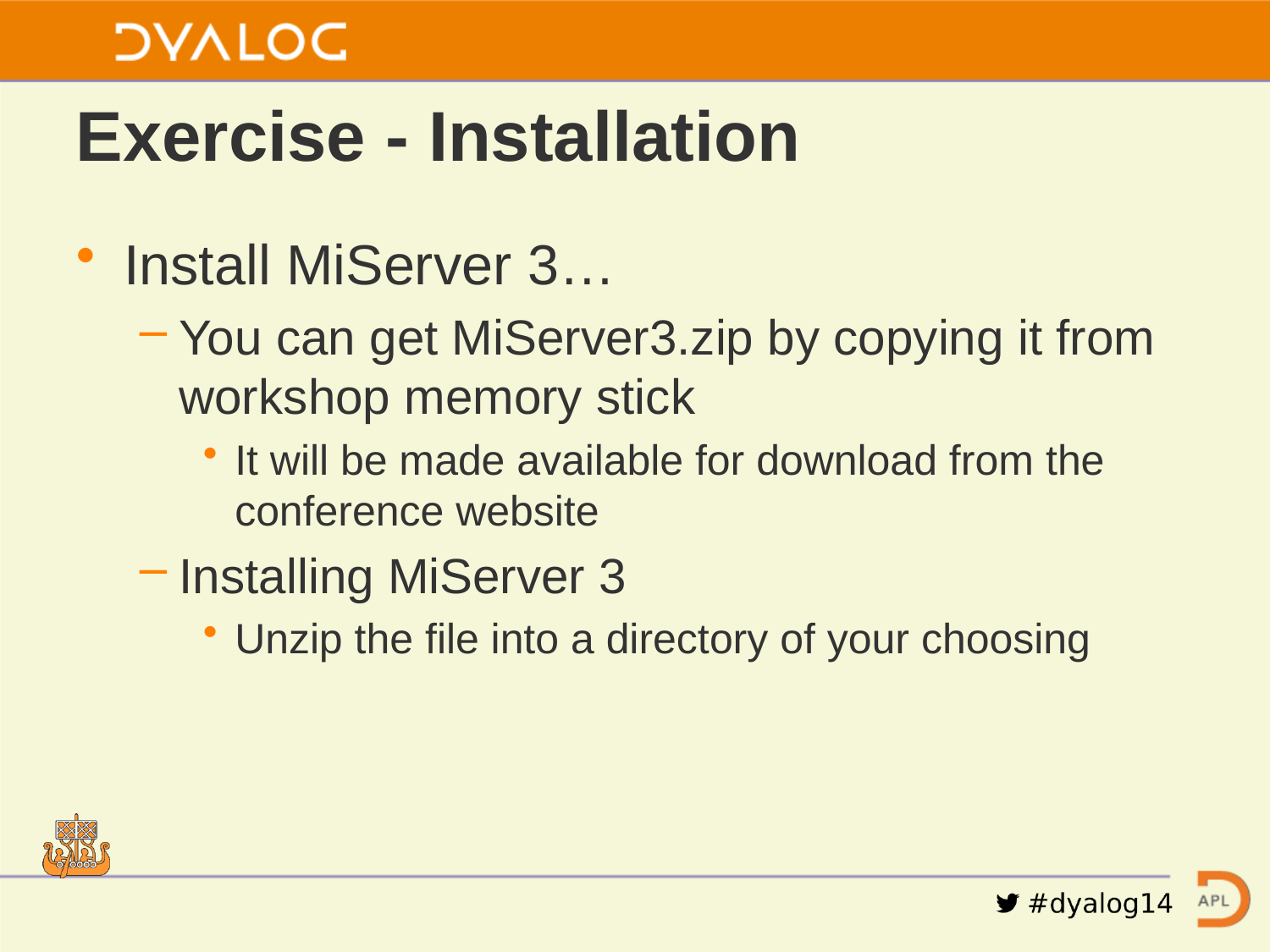

# Exercise - Installation
Install MiServer 3…
You can get MiServer3.zip by copying it from workshop memory stick
It will be made available for download from the conference website
Installing MiServer 3
Unzip the file into a directory of your choosing